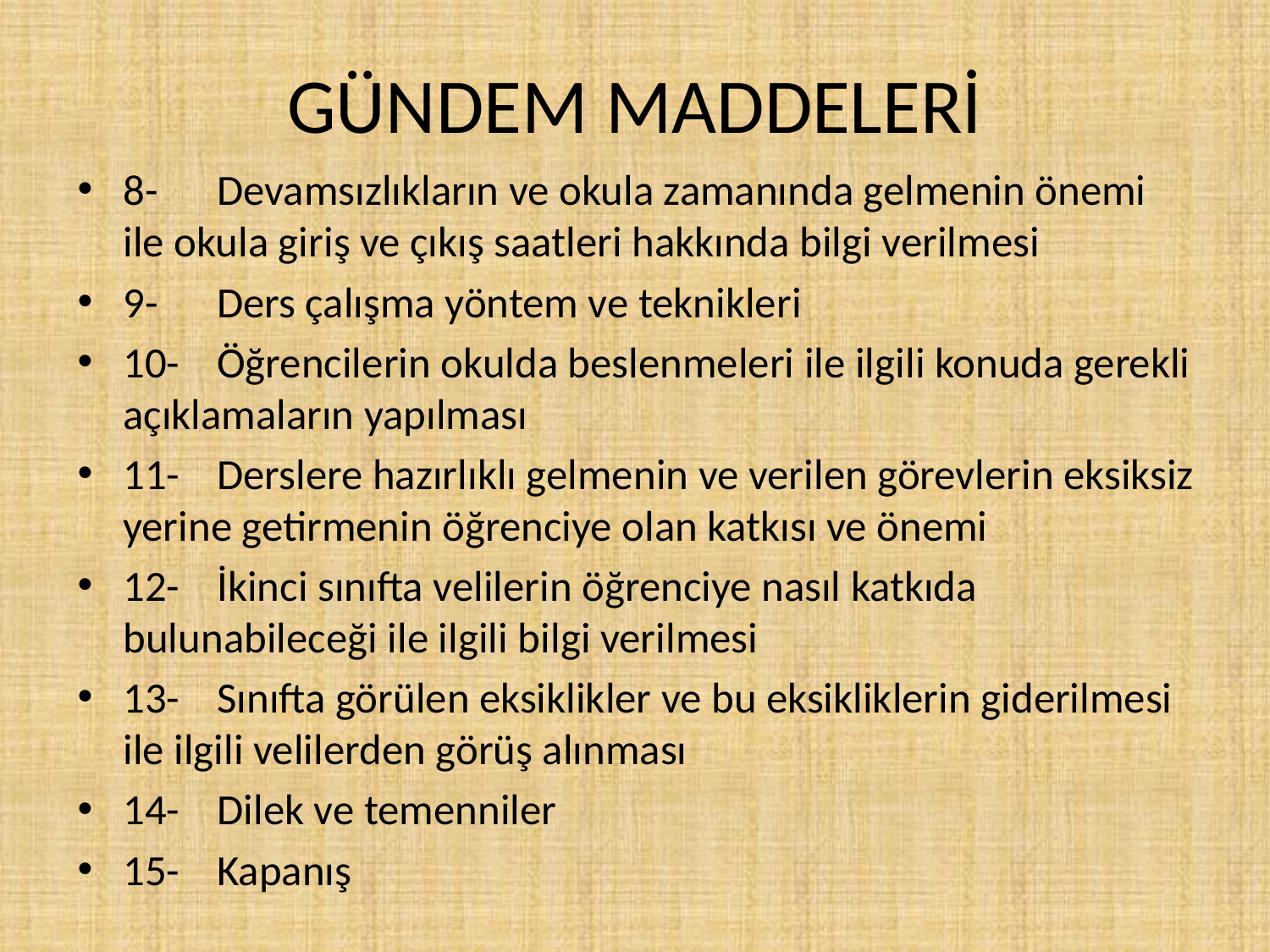

# GÜNDEM MADDELERİ
8-	Devamsızlıkların ve okula zamanında gelmenin önemi ile okula giriş ve çıkış saatleri hakkında bilgi verilmesi
9-	Ders çalışma yöntem ve teknikleri
10-	Öğrencilerin okulda beslenmeleri ile ilgili konuda gerekli açıklamaların yapılması
11-	Derslere hazırlıklı gelmenin ve verilen görevlerin eksiksiz yerine getirmenin öğrenciye olan katkısı ve önemi
12-	İkinci sınıfta velilerin öğrenciye nasıl katkıda bulunabileceği ile ilgili bilgi verilmesi
13-	Sınıfta görülen eksiklikler ve bu eksikliklerin giderilmesi ile ilgili velilerden görüş alınması
14-	Dilek ve temenniler
15-	Kapanış